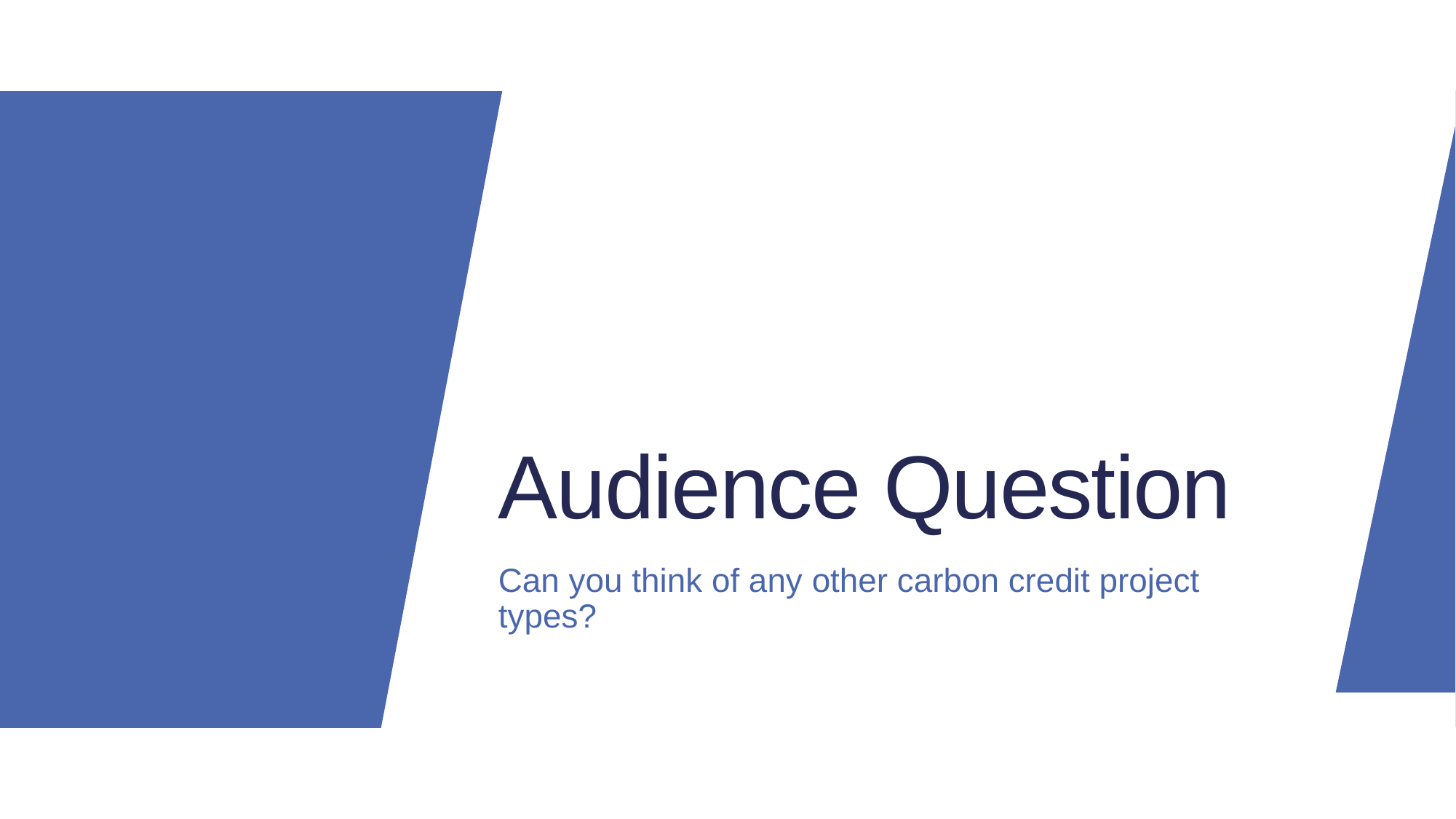

# Audience Question
Can you think of any other carbon credit project types?